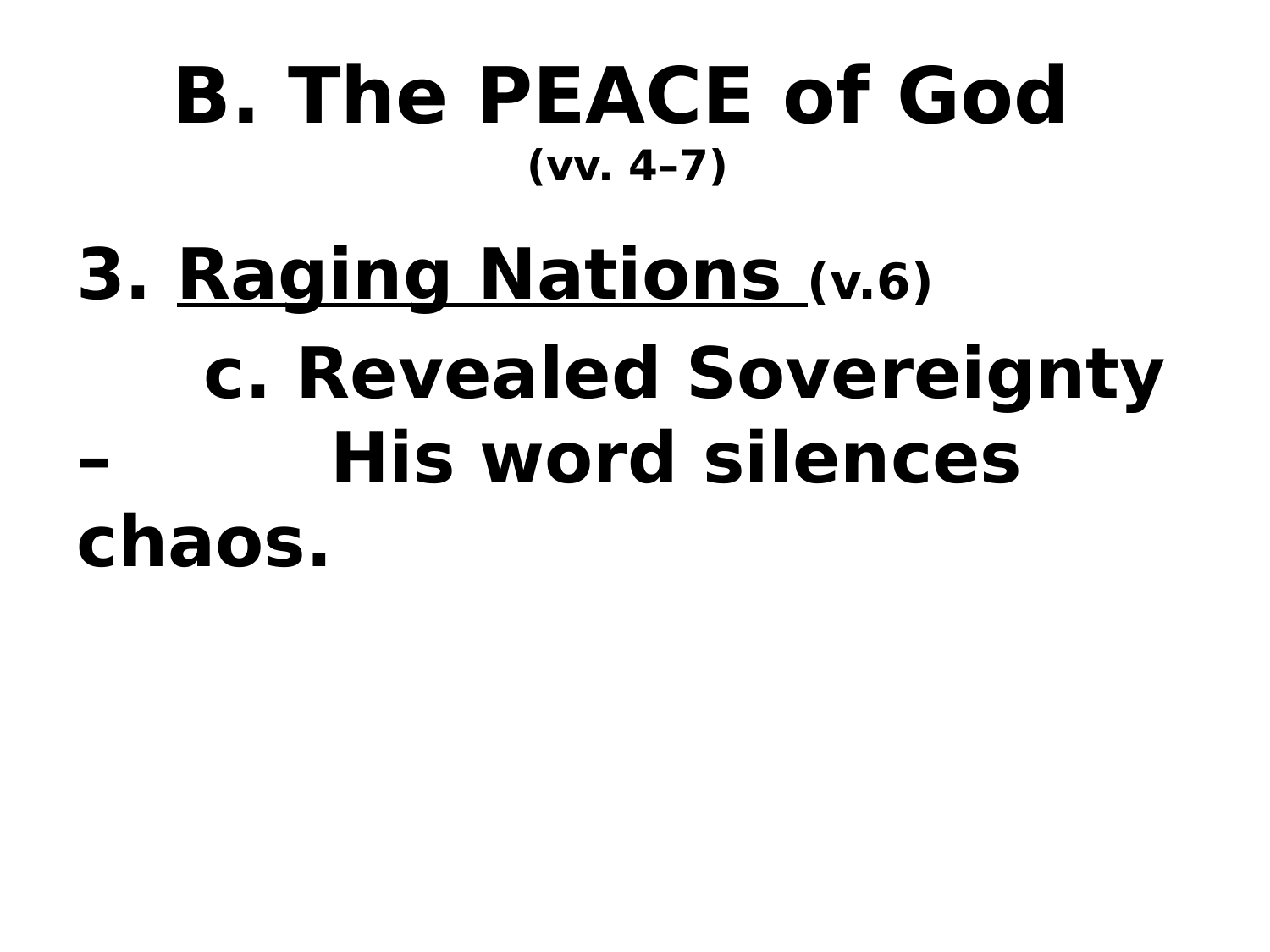

# B. The PEACE of God (vv. 4–7)
3. Raging Nations (v.6)
	c. Revealed Sovereignty – 		His word silences chaos.